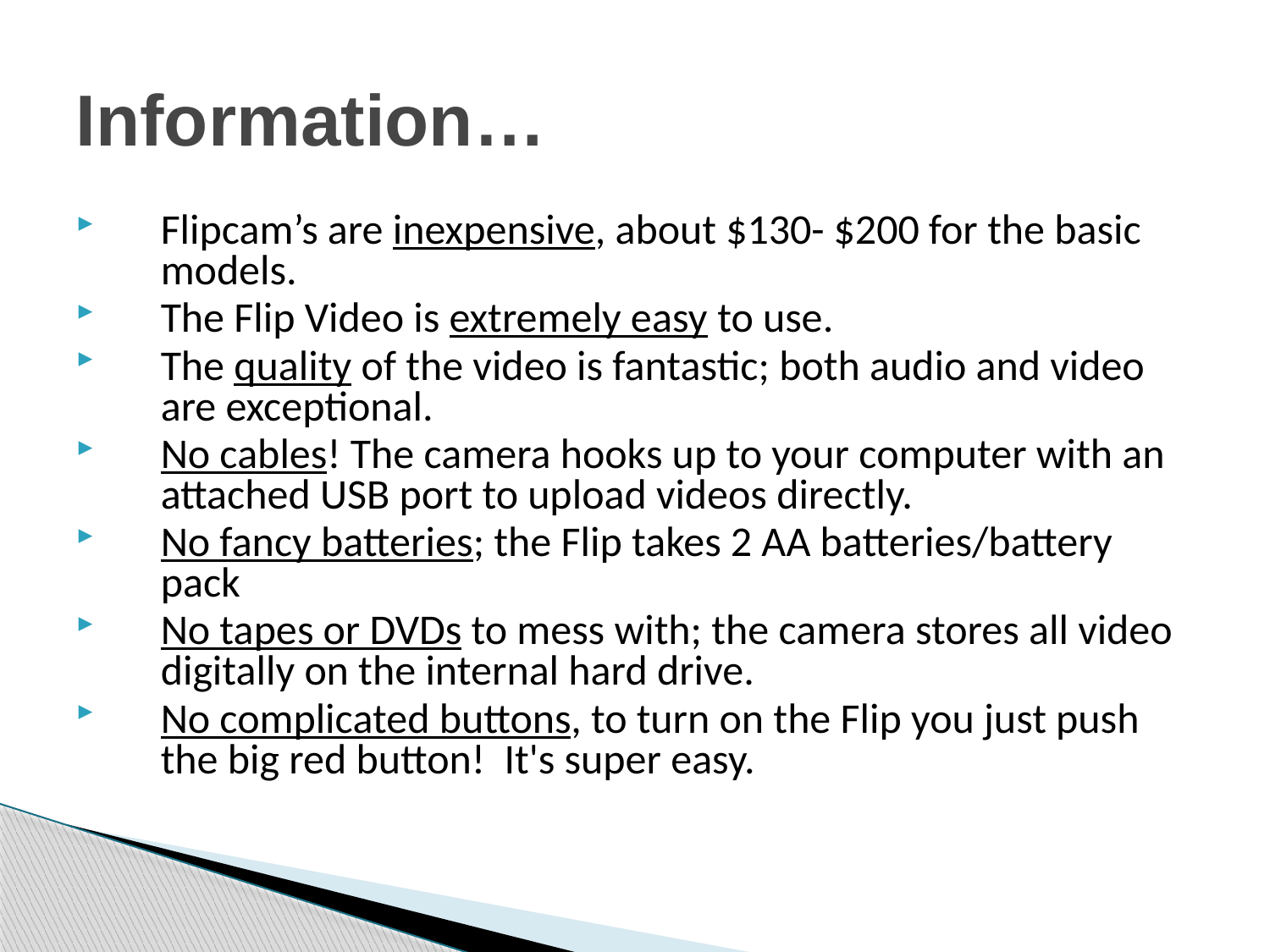

# Information…
Flipcam’s are inexpensive, about $130- $200 for the basic models.
The Flip Video is extremely easy to use.
The quality of the video is fantastic; both audio and video are exceptional.
No cables! The camera hooks up to your computer with an attached USB port to upload videos directly.
No fancy batteries; the Flip takes 2 AA batteries/battery pack
No tapes or DVDs to mess with; the camera stores all video digitally on the internal hard drive.
No complicated buttons, to turn on the Flip you just push the big red button!  It's super easy.